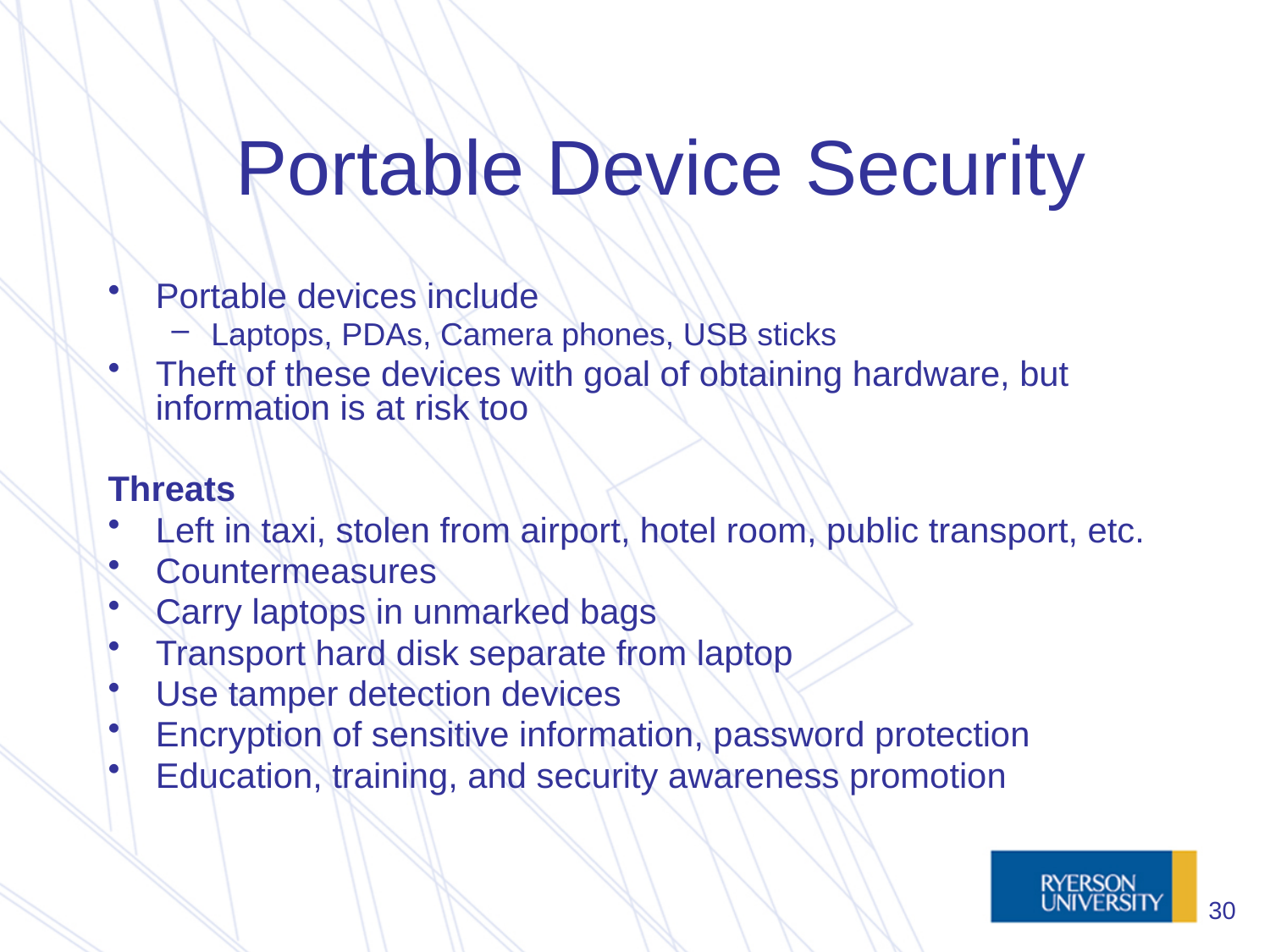

# Portable Device Security
Portable devices include
Laptops, PDAs, Camera phones, USB sticks
Theft of these devices with goal of obtaining hardware, but information is at risk too

Threats
Left in taxi, stolen from airport, hotel room, public transport, etc.
Countermeasures
Carry laptops in unmarked bags
Transport hard disk separate from laptop
Use tamper detection devices
Encryption of sensitive information, password protection
Education, training, and security awareness promotion

30